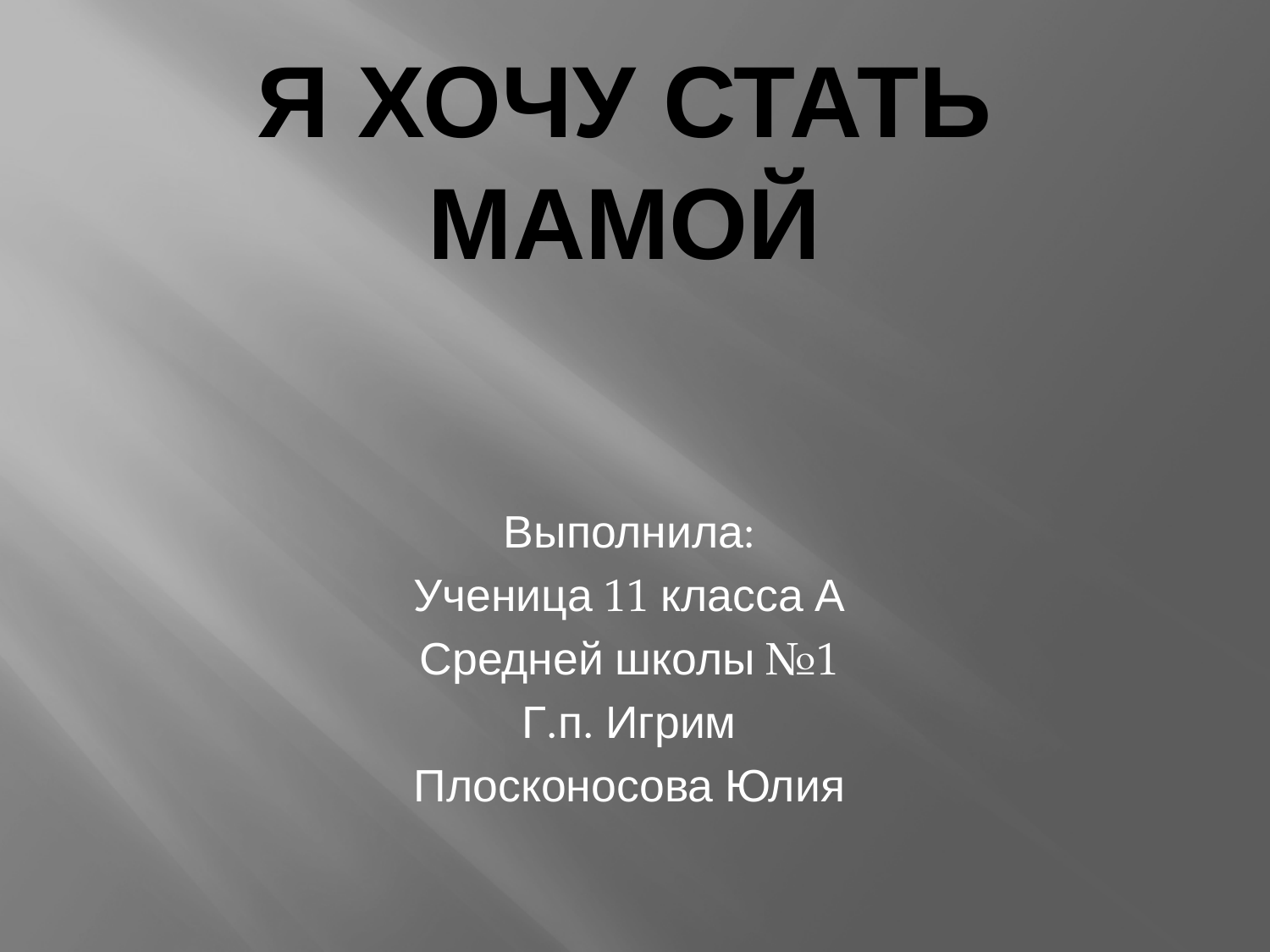

# Я хочу стать мамой
Выполнила:
Ученица 11 класса А
Средней школы №1
Г.п. Игрим
Плосконосова Юлия